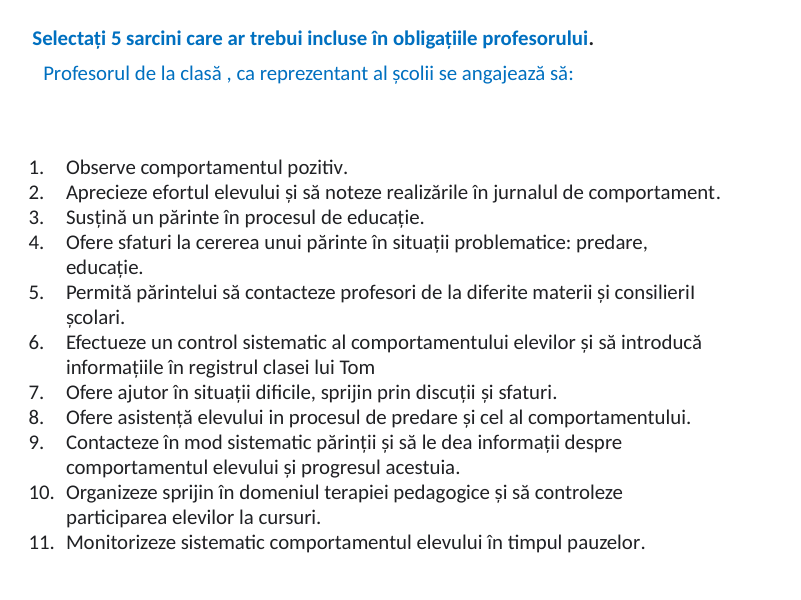

Profesorul de la clasă , ca reprezentant al școlii se angajează să:
Selectați 5 sarcini care ar trebui incluse în obligațiile profesorului.
Observe comportamentul pozitiv.
Aprecieze efortul elevului și să noteze realizările în jurnalul de comportament.
Susțină un părinte în procesul de educație.
Ofere sfaturi la cererea unui părinte în situații problematice: predare, educație.
Permită părintelui să contacteze profesori de la diferite materii și consilieriI școlari.
Efectueze un control sistematic al comportamentului elevilor și să introducă informațiile în registrul clasei lui Tom
Ofere ajutor în situații dificile, sprijin prin discuții și sfaturi.
Ofere asistență elevului in procesul de predare și cel al comportamentului.
Contacteze în mod sistematic părinții și să le dea informații despre comportamentul elevului și progresul acestuia.
Organizeze sprijin în domeniul terapiei pedagogice și să controleze participarea elevilor la cursuri.
Monitorizeze sistematic comportamentul elevului în timpul pauzelor.